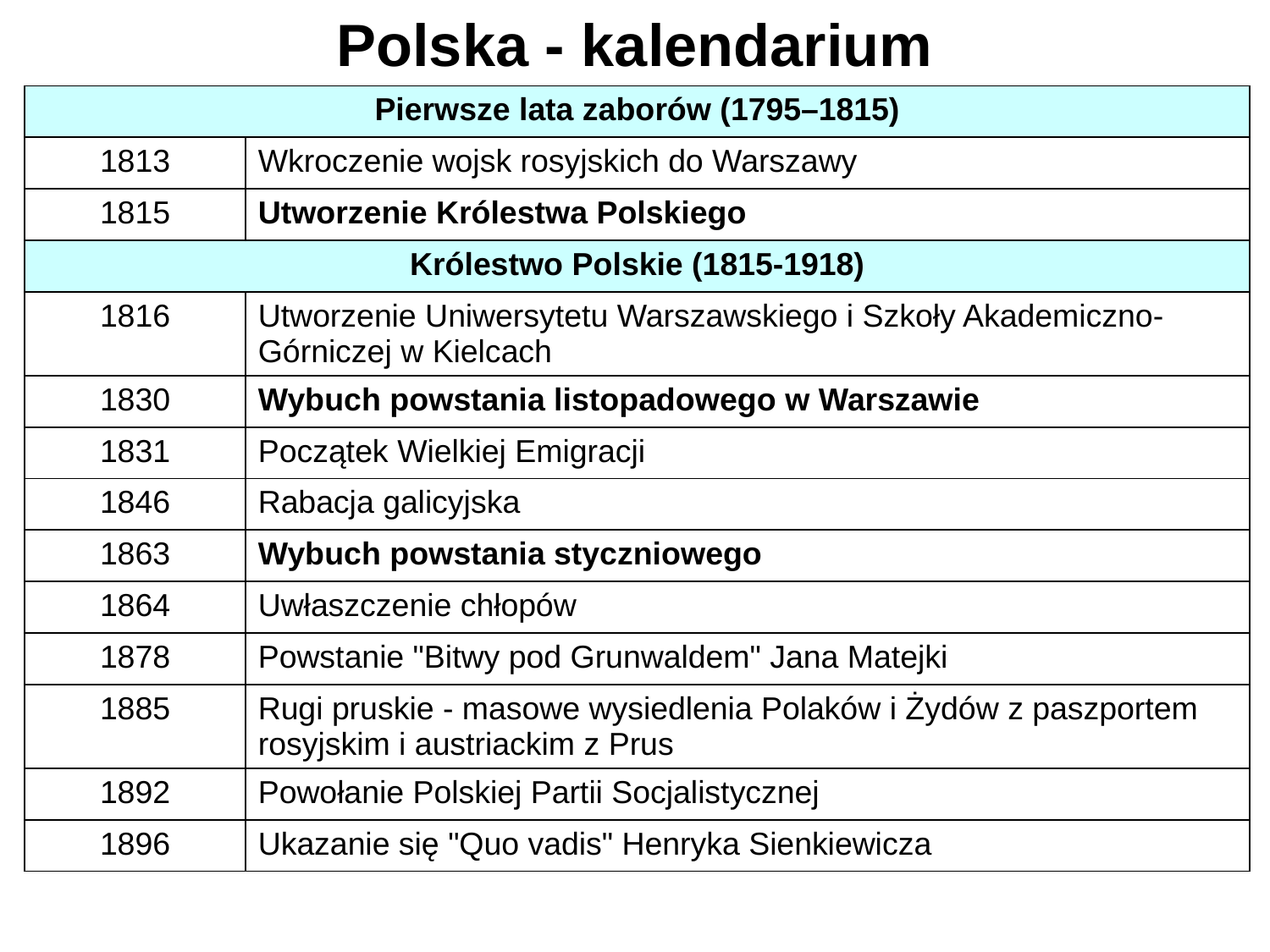

# Polska - kalendarium
| Pierwsze lata zaborów (1795–1815) |  |
| --- | --- |
| 1813 | Wkroczenie wojsk rosyjskich do Warszawy |
| 1815 | Utworzenie Królestwa Polskiego |
| Królestwo Polskie (1815-1918) |  |
| 1816 | Utworzenie Uniwersytetu Warszawskiego i Szkoły Akademiczno-Górniczej w Kielcach |
| 1830 | Wybuch powstania listopadowego w Warszawie |
| 1831 | Początek Wielkiej Emigracji |
| 1846 | Rabacja galicyjska |
| 1863 | Wybuch powstania styczniowego |
| 1864 | Uwłaszczenie chłopów |
| 1878 | Powstanie "Bitwy pod Grunwaldem" Jana Matejki |
| 1885 | Rugi pruskie - masowe wysiedlenia Polaków i Żydów z paszportem rosyjskim i austriackim z Prus |
| 1892 | Powołanie Polskiej Partii Socjalistycznej |
| 1896 | Ukazanie się "Quo vadis" Henryka Sienkiewicza |